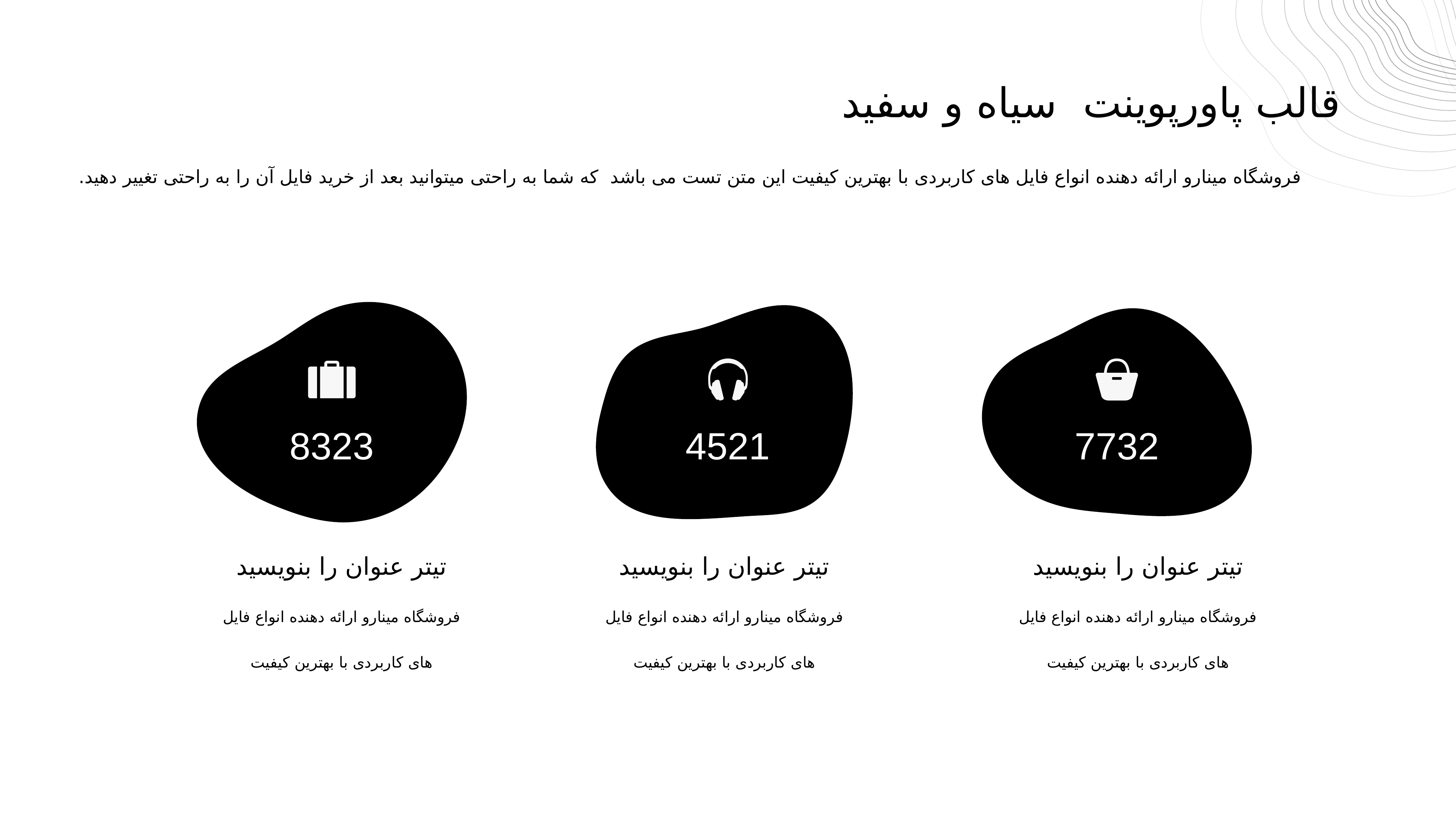

قالب پاورپوینت  سیاه و سفید
فروشگاه مینارو ارائه دهنده انواع فایل های کاربردی با بهترین کیفیت این متن تست می باشد  که شما به راحتی میتوانید بعد از خرید فایل آن را به راحتی تغییر دهید.

8323
4521
7732
تیتر عنوان را بنویسید
فروشگاه مینارو ارائه دهنده انواع فایل های کاربردی با بهترین کیفیت
تیتر عنوان را بنویسید
فروشگاه مینارو ارائه دهنده انواع فایل های کاربردی با بهترین کیفیت
تیتر عنوان را بنویسید
فروشگاه مینارو ارائه دهنده انواع فایل های کاربردی با بهترین کیفیت